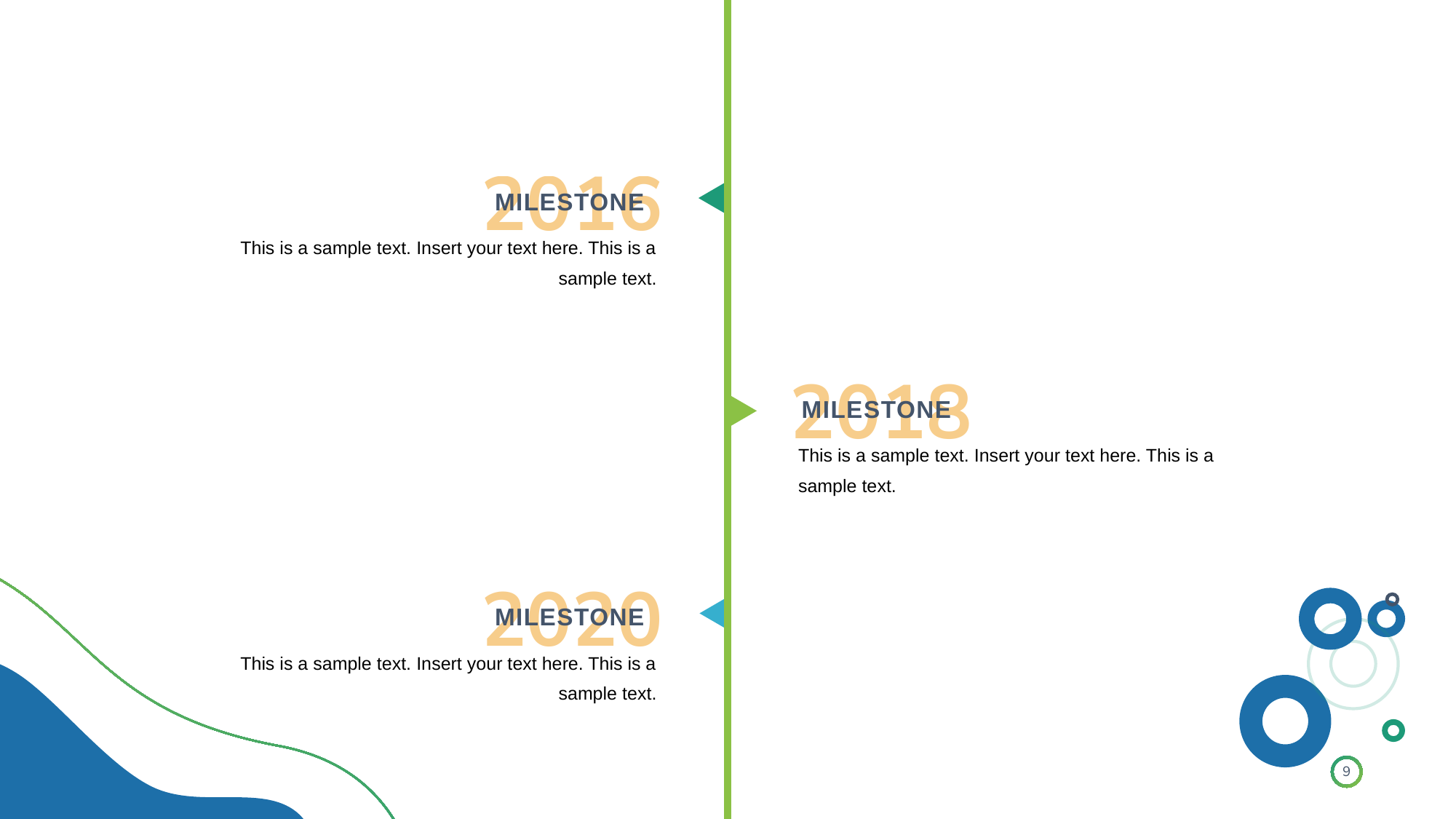

2016
MILESTONE

This is a sample text. Insert your text here. This is a sample text.

2018
MILESTONE

This is a sample text. Insert your text here. This is a sample text.
2020

MILESTONE

This is a sample text. Insert your text here. This is a sample text.